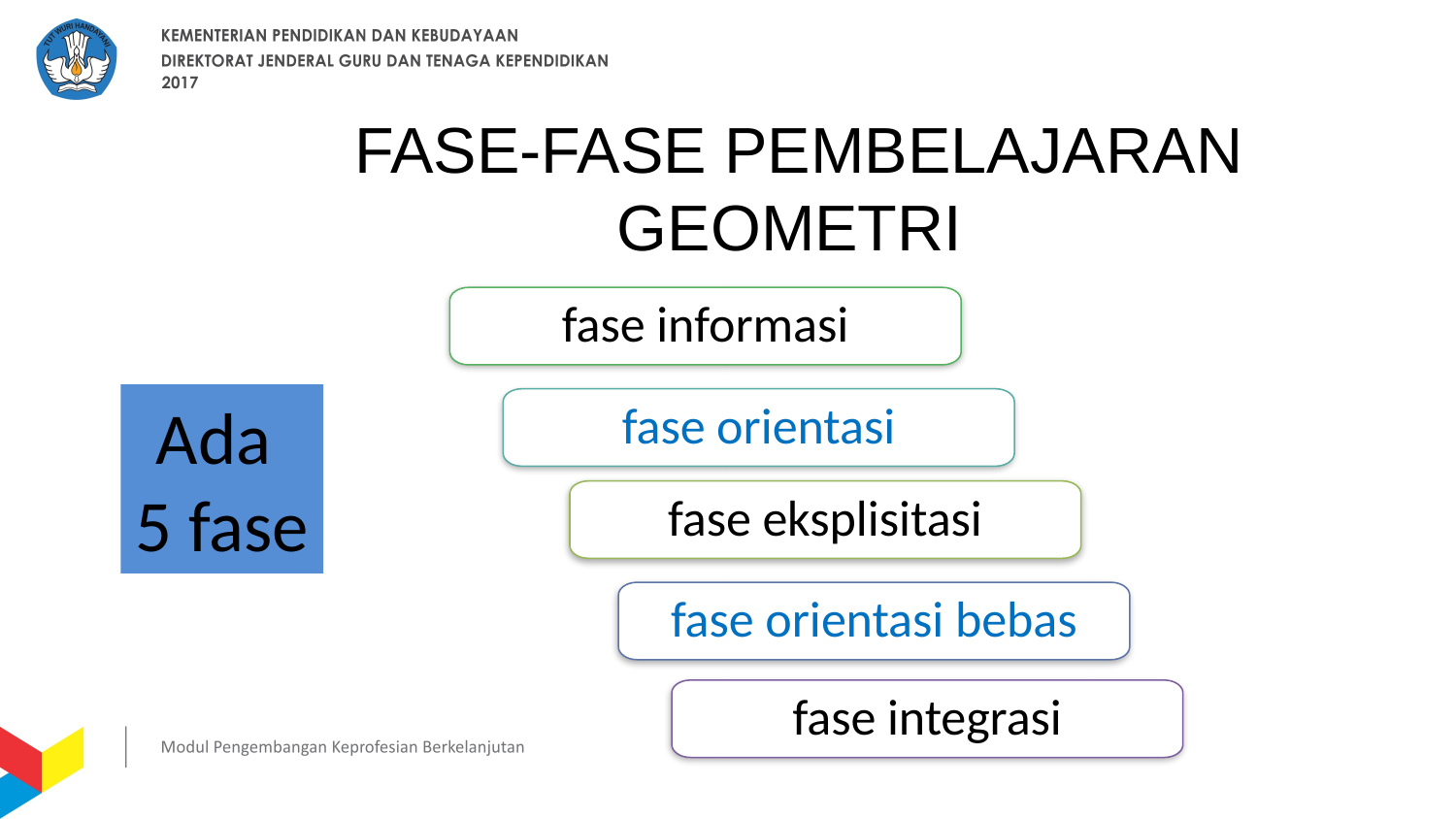

FASE-FASE PEMBELAJARAN GEOMETRI
fase informasi
fase orientasi
fase eksplisitasi
fase orientasi bebas
fase integrasi
Ada
5 fase
45